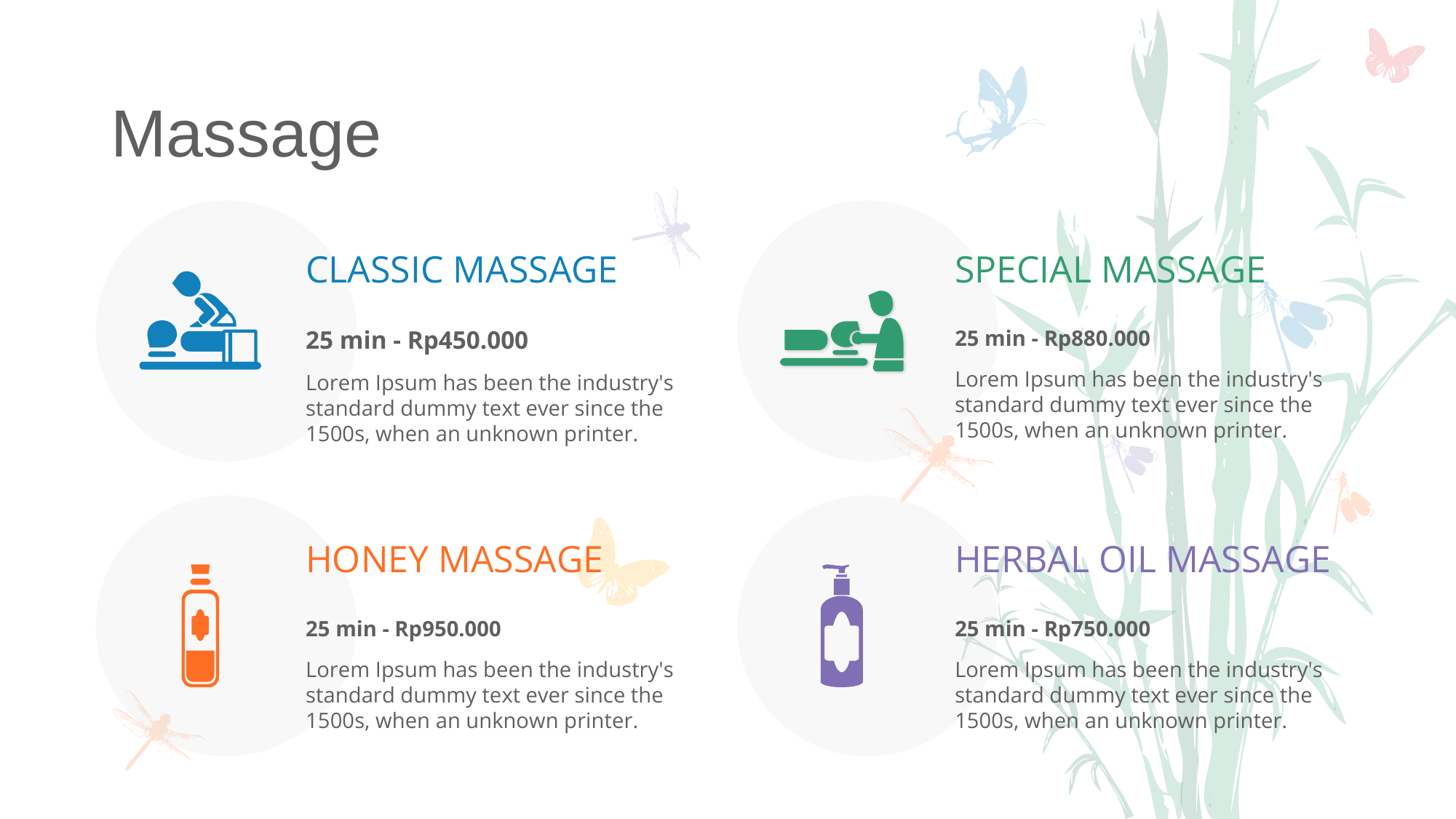

# Massage

CLASSIC MASSAGE
SPECIAL MASSAGE

25 min - Rp450.000
Lorem Ipsum has been the industry's standard dummy text ever since the 1500s, when an unknown printer.
25 min - Rp880.000
Lorem Ipsum has been the industry's standard dummy text ever since the 1500s, when an unknown printer.

HONEY MASSAGE
HERBAL OIL MASSAGE

25 min - Rp950.000
Lorem Ipsum has been the industry's standard dummy text ever since the 1500s, when an unknown printer.
25 min - Rp750.000
Lorem Ipsum has been the industry's standard dummy text ever since the 1500s, when an unknown printer.